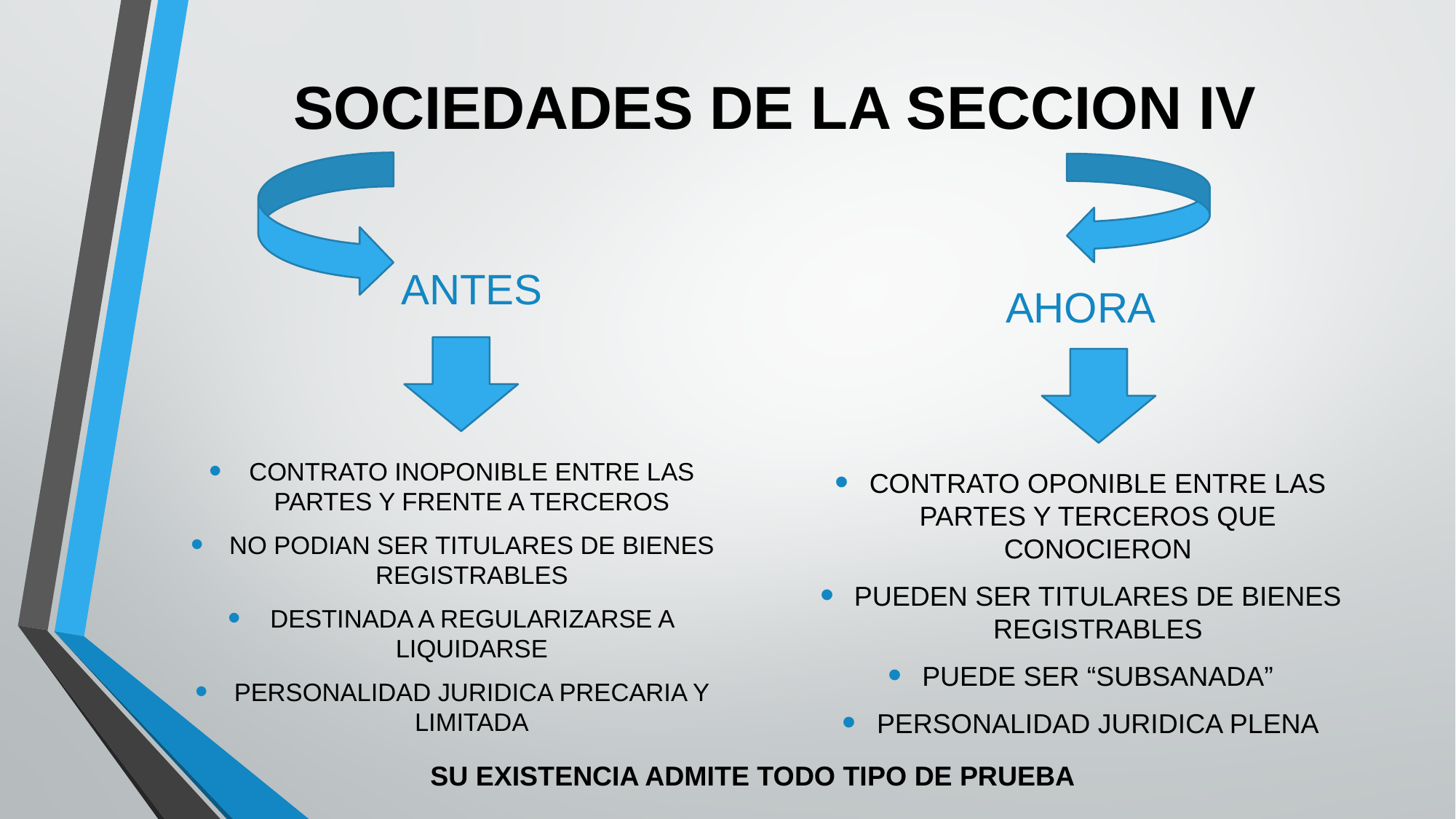

# SOCIEDADES DE LA SECCION IV

ANTES
AHORA

CONTRATO INOPONIBLE ENTRE LAS PARTES Y FRENTE A TERCEROS
NO PODIAN SER TITULARES DE BIENES REGISTRABLES
DESTINADA A REGULARIZARSE A LIQUIDARSE
PERSONALIDAD JURIDICA PRECARIA Y LIMITADA
CONTRATO OPONIBLE ENTRE LAS PARTES Y TERCEROS QUE CONOCIERON
PUEDEN SER TITULARES DE BIENES REGISTRABLES
PUEDE SER “SUBSANADA”
PERSONALIDAD JURIDICA PLENA
SU EXISTENCIA ADMITE TODO TIPO DE PRUEBA